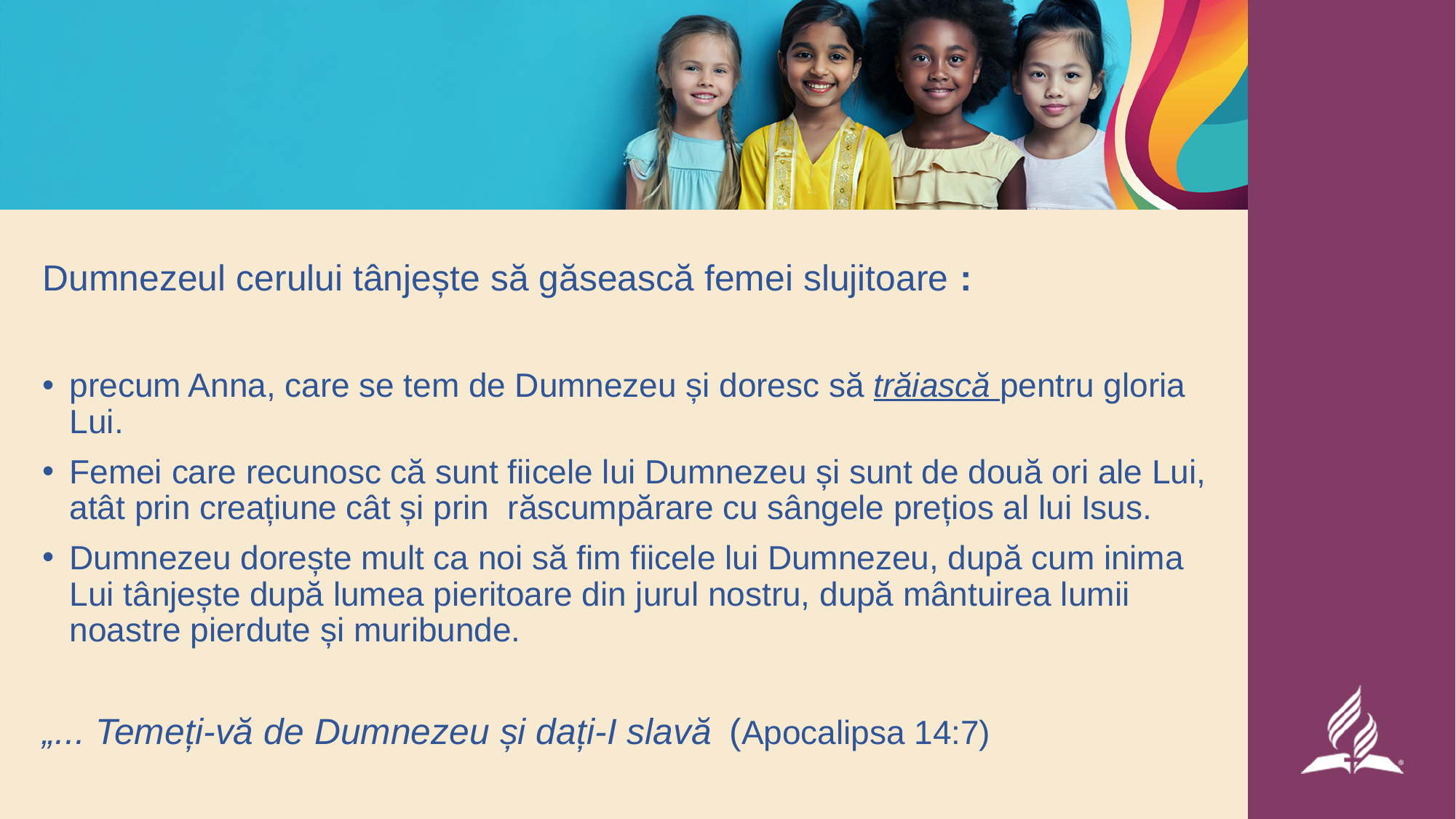

#

Dumnezeul cerului tânjește să găsească femei slujitoare :

precum Anna, care se tem de Dumnezeu și doresc să trăiască pentru gloria Lui.
Femei care recunosc că sunt fiicele lui Dumnezeu și sunt de două ori ale Lui, atât prin creațiune cât și prin  răscumpărare cu sângele prețios al lui Isus.
Dumnezeu dorește mult ca noi să fim fiicele lui Dumnezeu, după cum inima Lui tânjește după lumea pieritoare din jurul nostru, după mântuirea lumii noastre pierdute și muribunde.

„... Temeți-vă de Dumnezeu și dați-I slavă  (Apocalipsa 14:7)